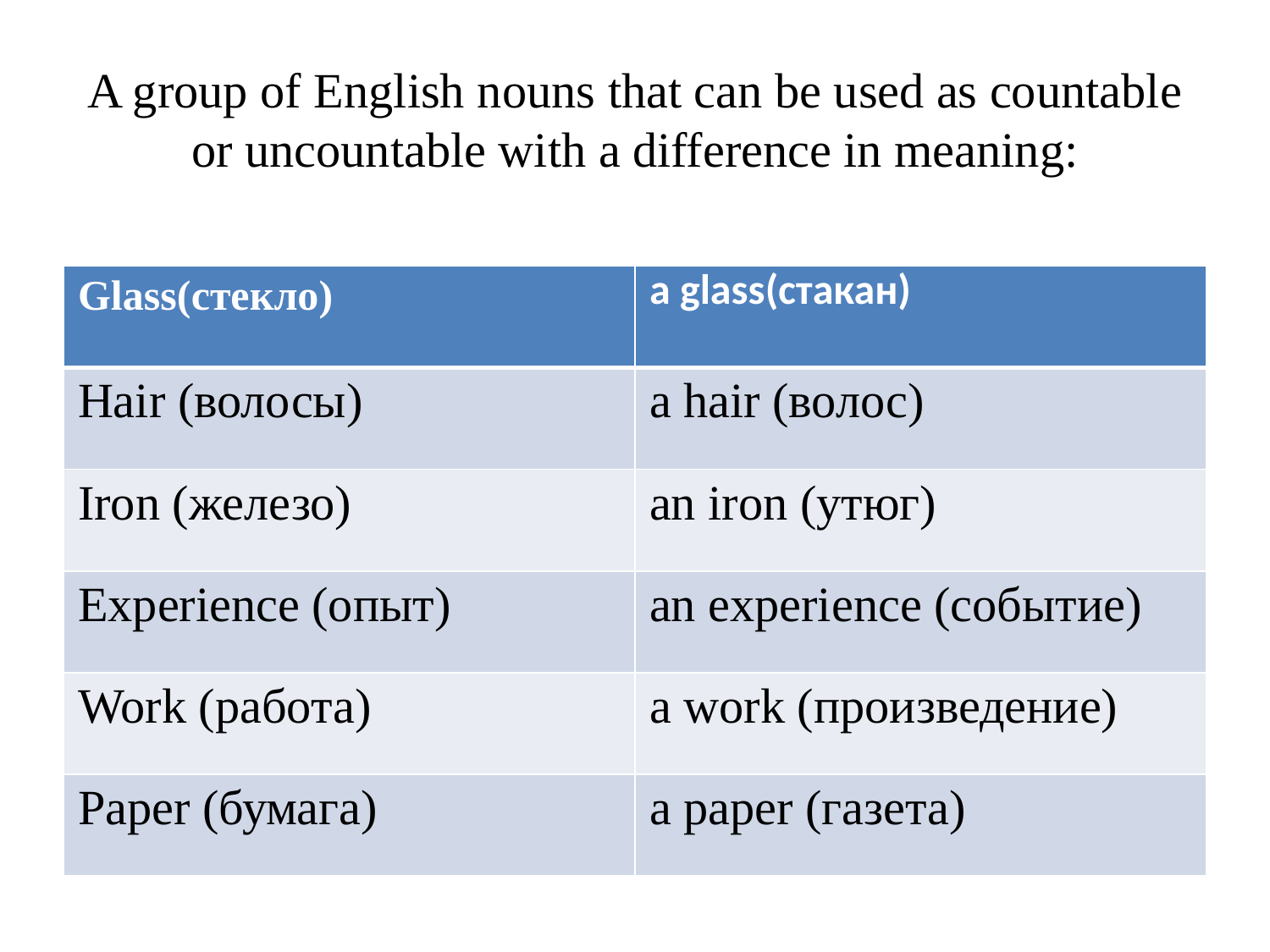

# A group of English nouns that can be used as countable or uncountable with a difference in meaning:
| Glass(стекло) | a glass(стакан) |
| --- | --- |
| Hair (волосы) | a hair (волос) |
| Iron (железо) | an iron (утюг) |
| Experience (опыт) | an experience (событие) |
| Work (работа) | a work (произведение) |
| Paper (бумага) | a paper (газета) |